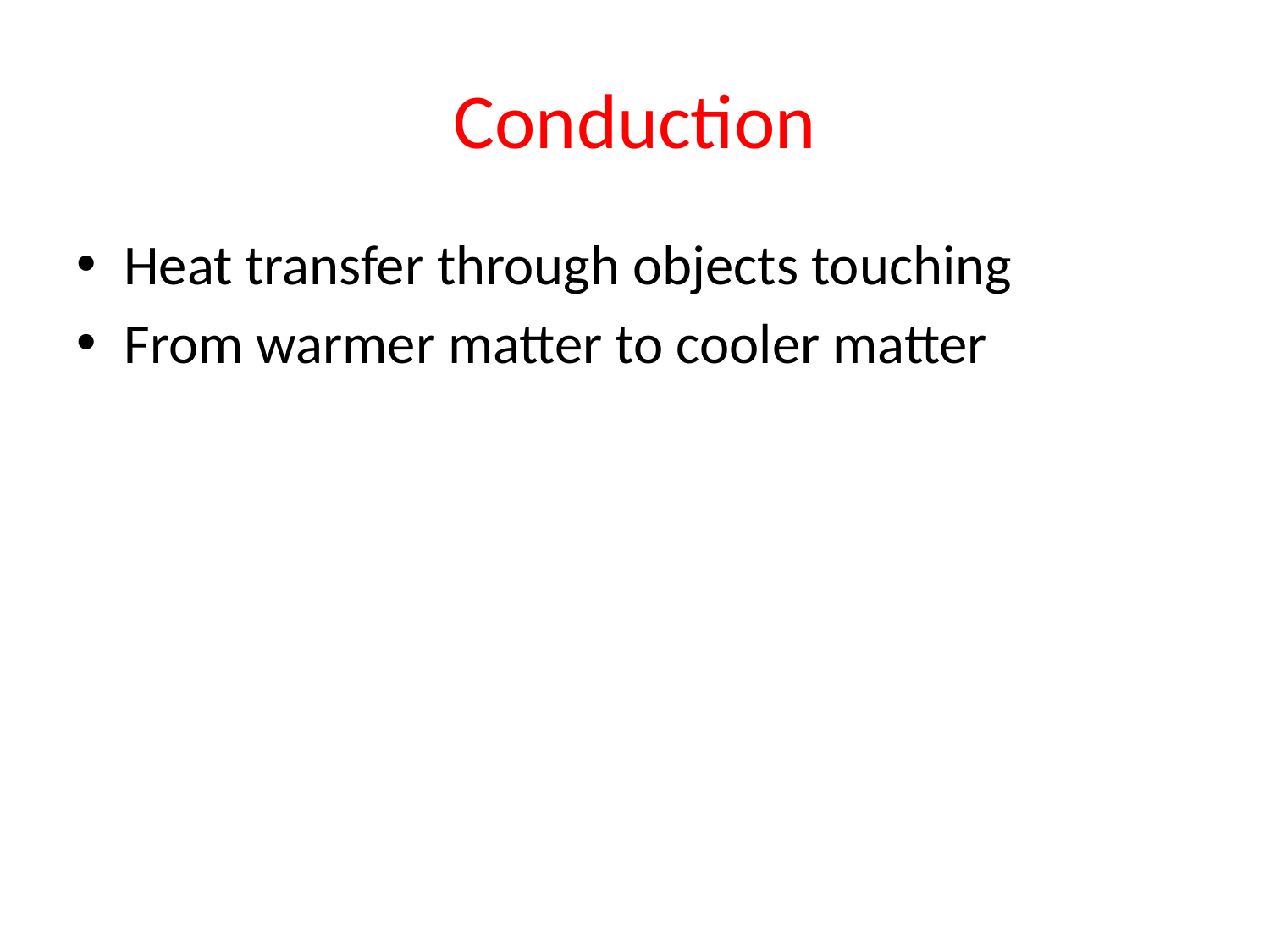

# Conduction
Heat transfer through objects touching
From warmer matter to cooler matter